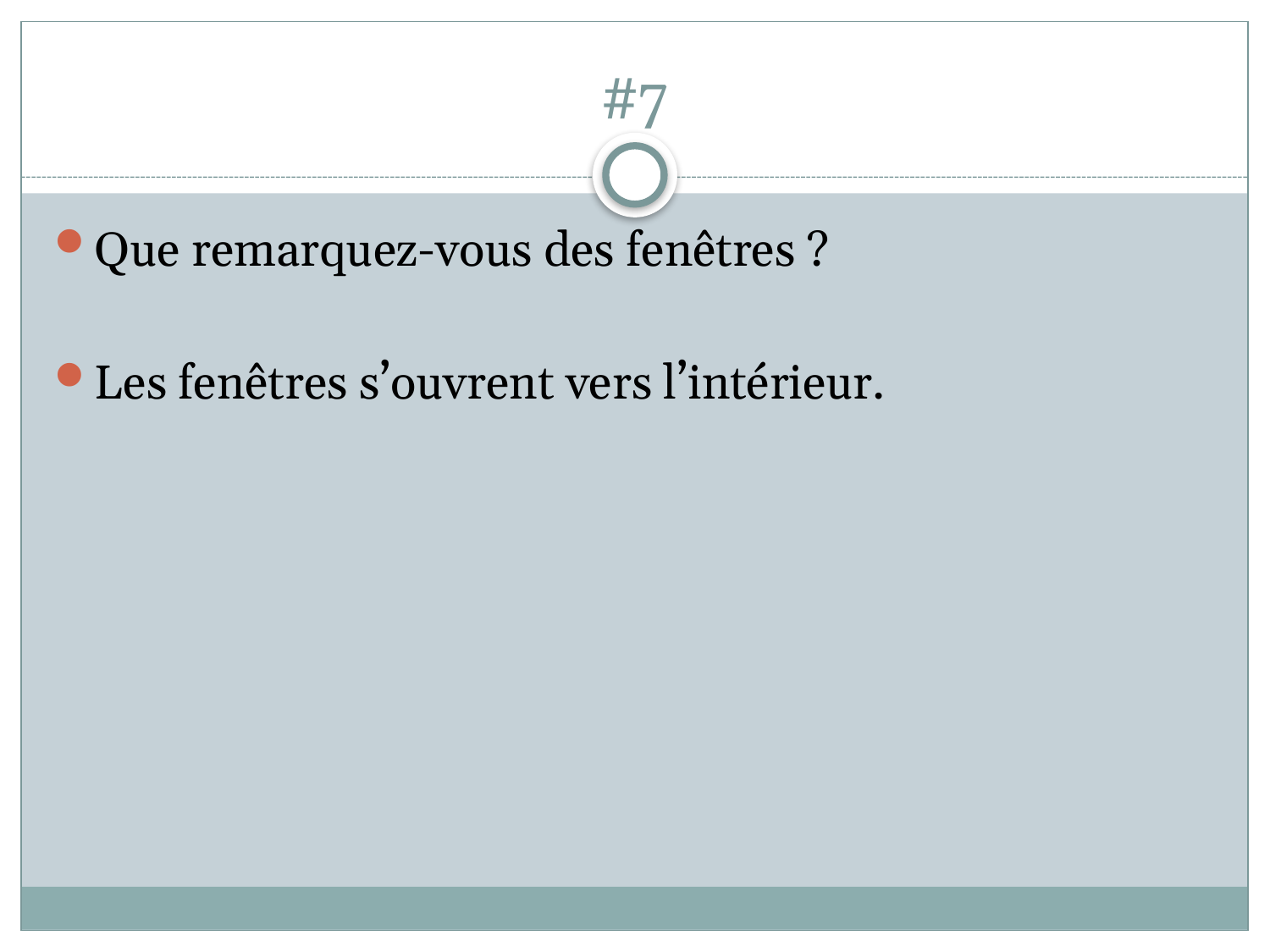

# #7
Que remarquez-vous des fenêtres ?

Les fenêtres s’ouvrent vers l’intérieur.